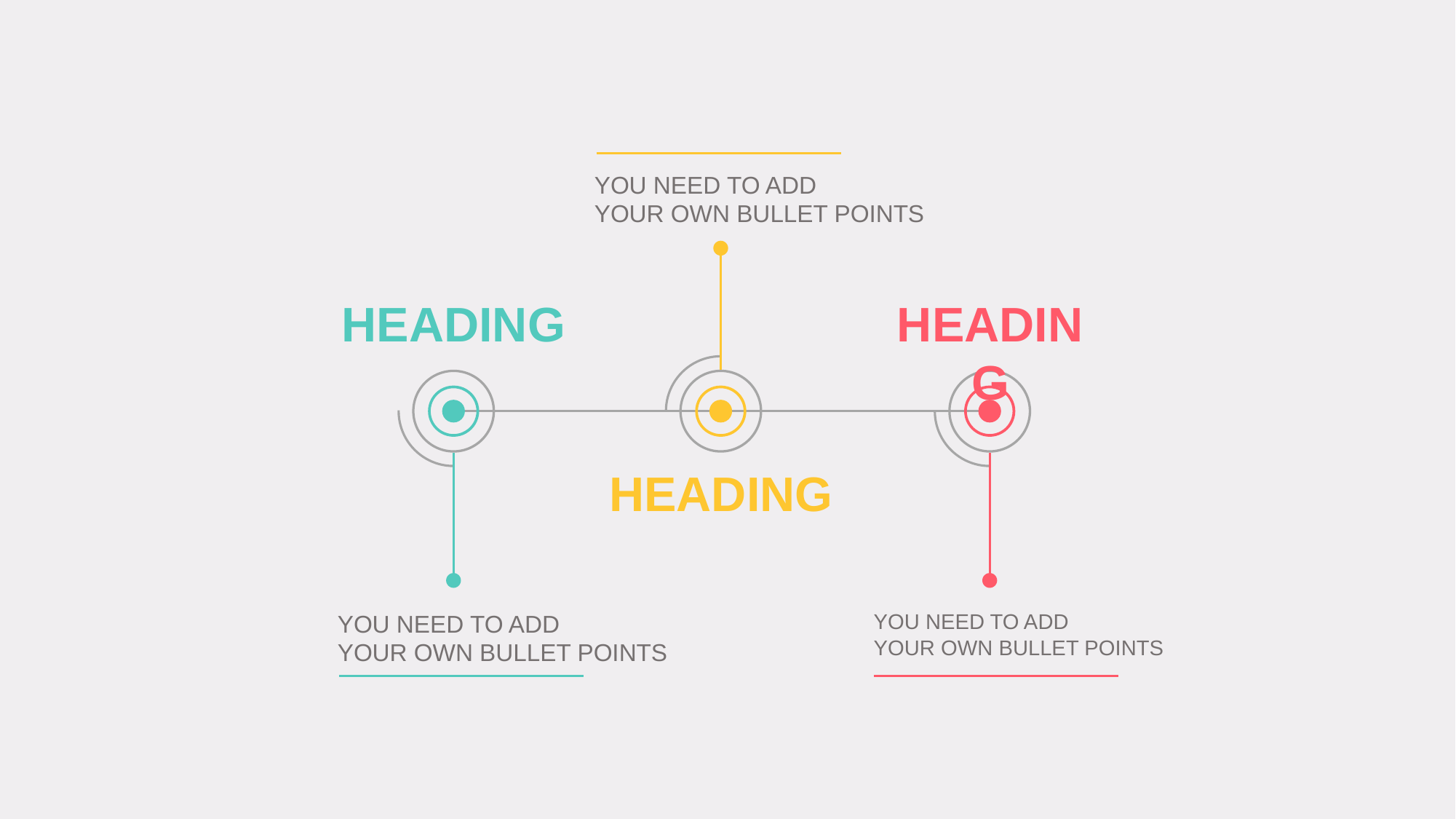

YOU NEED TO ADD
YOUR OWN BULLET POINTS

HEADING
HEADING

HEADING

YOU NEED TO ADD
YOUR OWN BULLET POINTS
YOU NEED TO ADD
YOUR OWN BULLET POINTS